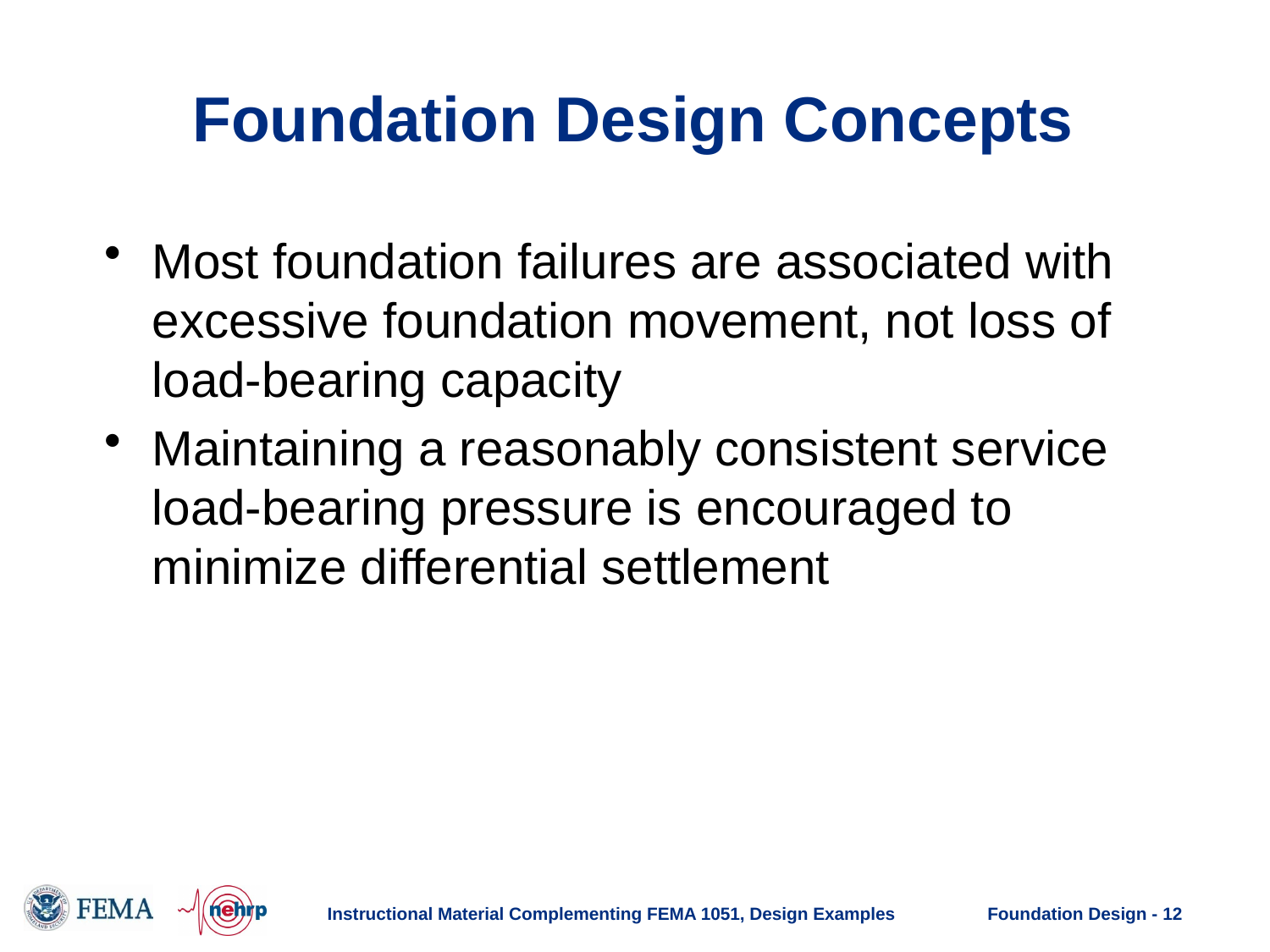

# Foundation Design Concepts
Most foundation failures are associated with excessive foundation movement, not loss of load-bearing capacity
Maintaining a reasonably consistent service load-bearing pressure is encouraged to minimize differential settlement

Instructional Material Complementing FEMA 1051, Design Examples
Foundation Design - 12